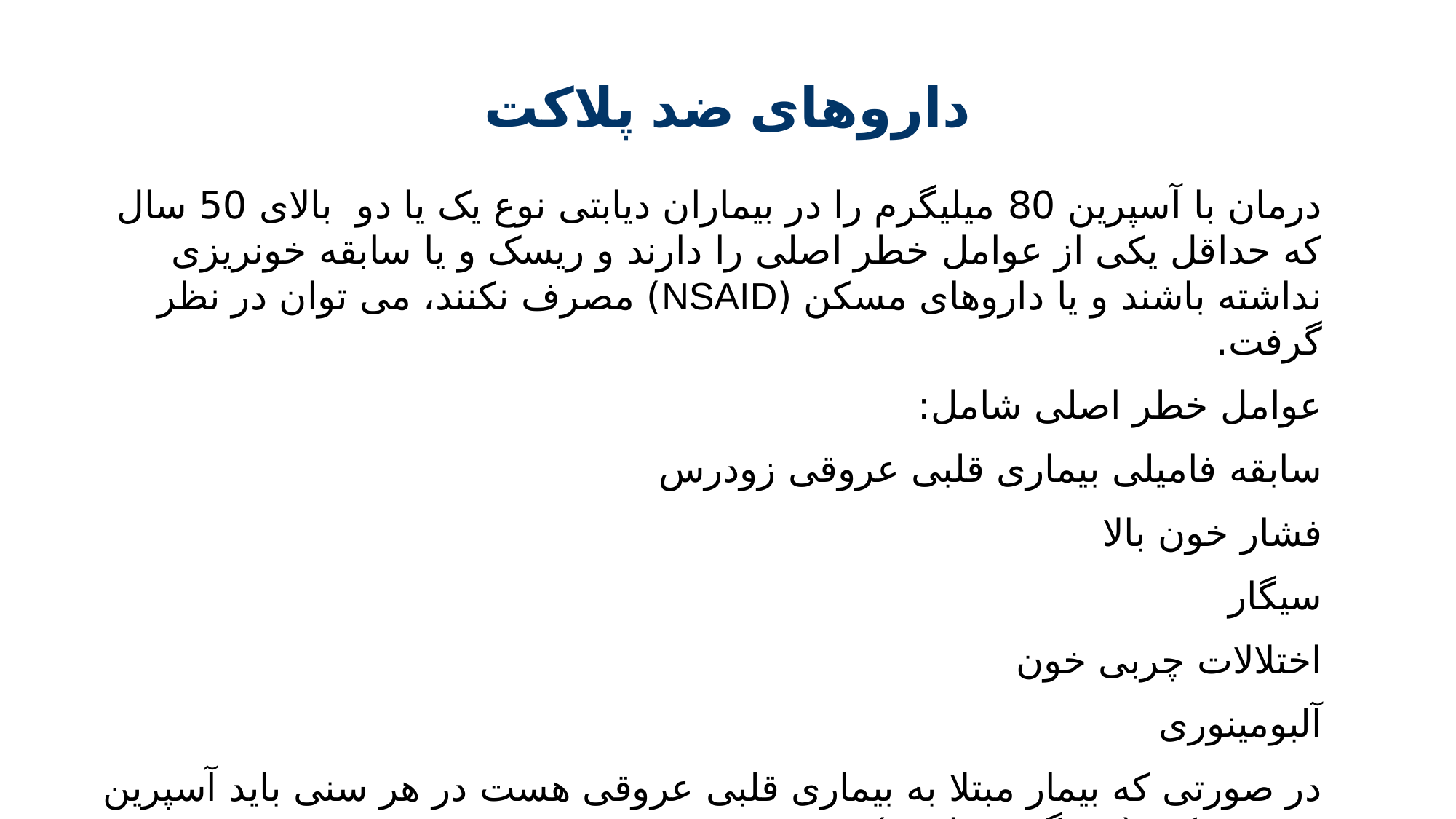

داروهای ضد پلاکت
درمان با آسپرین 80 میلیگرم را در بیماران دیابتی نوع یک یا دو  بالای 50 سال که حداقل یکی از عوامل خطر اصلی را دارند و ریسک و یا سابقه خونریزی نداشته باشند و یا داروهای مسکن (NSAID) مصرف نکنند، می توان در نظر گرفت.
عوامل خطر اصلی شامل:
سابقه فامیلی بیماری قلبی عروقی زودرس
فشار خون بالا
سیگار
اختلالات چربی خون
آلبومینوری
در صورتی که بیمار مبتلا به بیماری قلبی عروقی هست در هر سنی باید آسپرین مصرف کند (پیشگیری ثانویه).